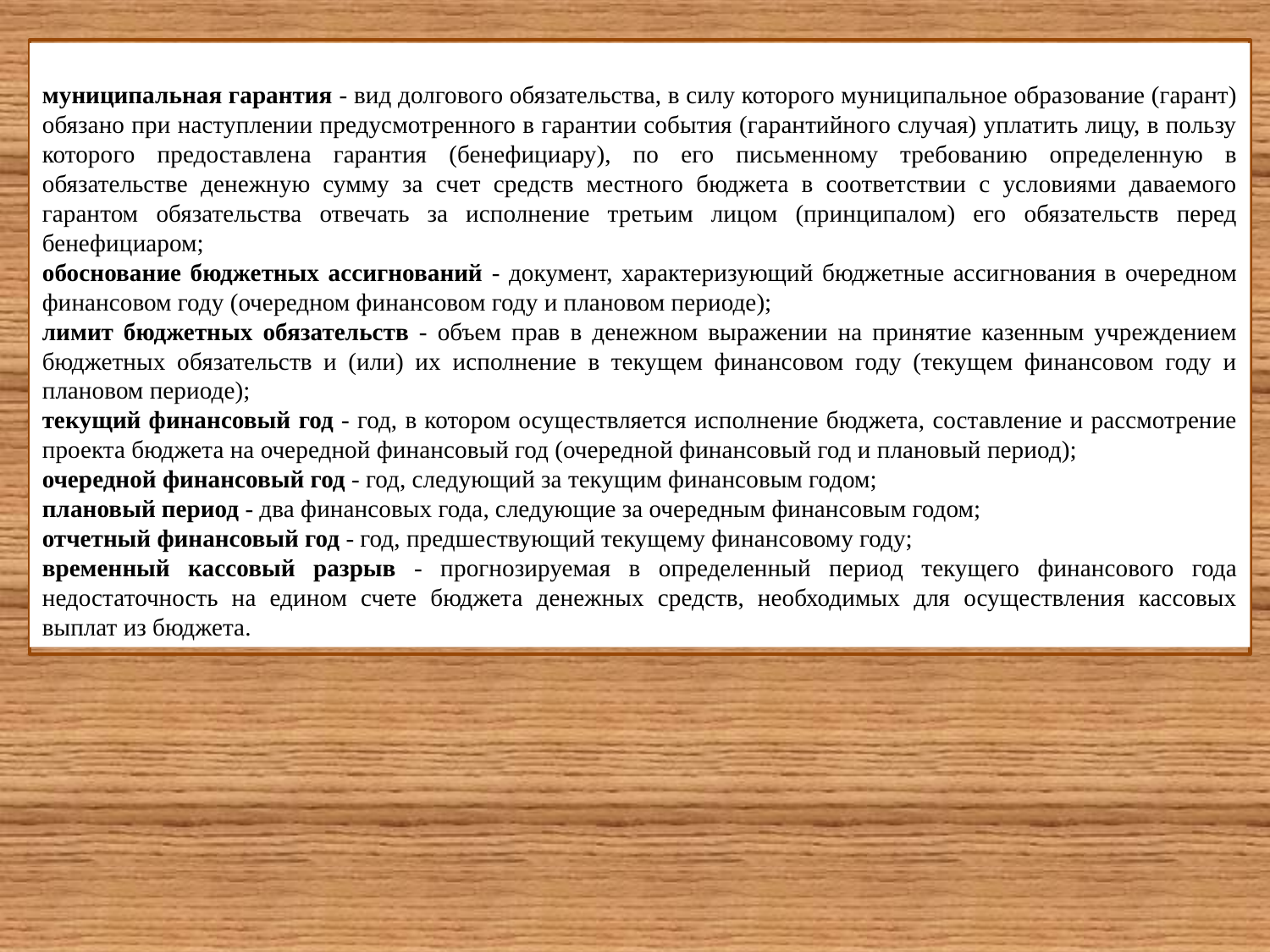

муниципальная гарантия - вид долгового обязательства, в силу которого муниципальное образование (гарант) обязано при наступлении предусмотренного в гарантии события (гарантийного случая) уплатить лицу, в пользу которого предоставлена гарантия (бенефициару), по его письменному требованию определенную в обязательстве денежную сумму за счет средств местного бюджета в соответствии с условиями даваемого гарантом обязательства отвечать за исполнение третьим лицом (принципалом) его обязательств перед бенефициаром;
обоснование бюджетных ассигнований - документ, характеризующий бюджетные ассигнования в очередном финансовом году (очередном финансовом году и плановом периоде);
лимит бюджетных обязательств - объем прав в денежном выражении на принятие казенным учреждением бюджетных обязательств и (или) их исполнение в текущем финансовом году (текущем финансовом году и плановом периоде);
текущий финансовый год - год, в котором осуществляется исполнение бюджета, составление и рассмотрение проекта бюджета на очередной финансовый год (очередной финансовый год и плановый период);
очередной финансовый год - год, следующий за текущим финансовым годом;
плановый период - два финансовых года, следующие за очередным финансовым годом;
отчетный финансовый год - год, предшествующий текущему финансовому году;
временный кассовый разрыв - прогнозируемая в определенный период текущего финансового года недостаточность на едином счете бюджета денежных средств, необходимых для осуществления кассовых выплат из бюджета.